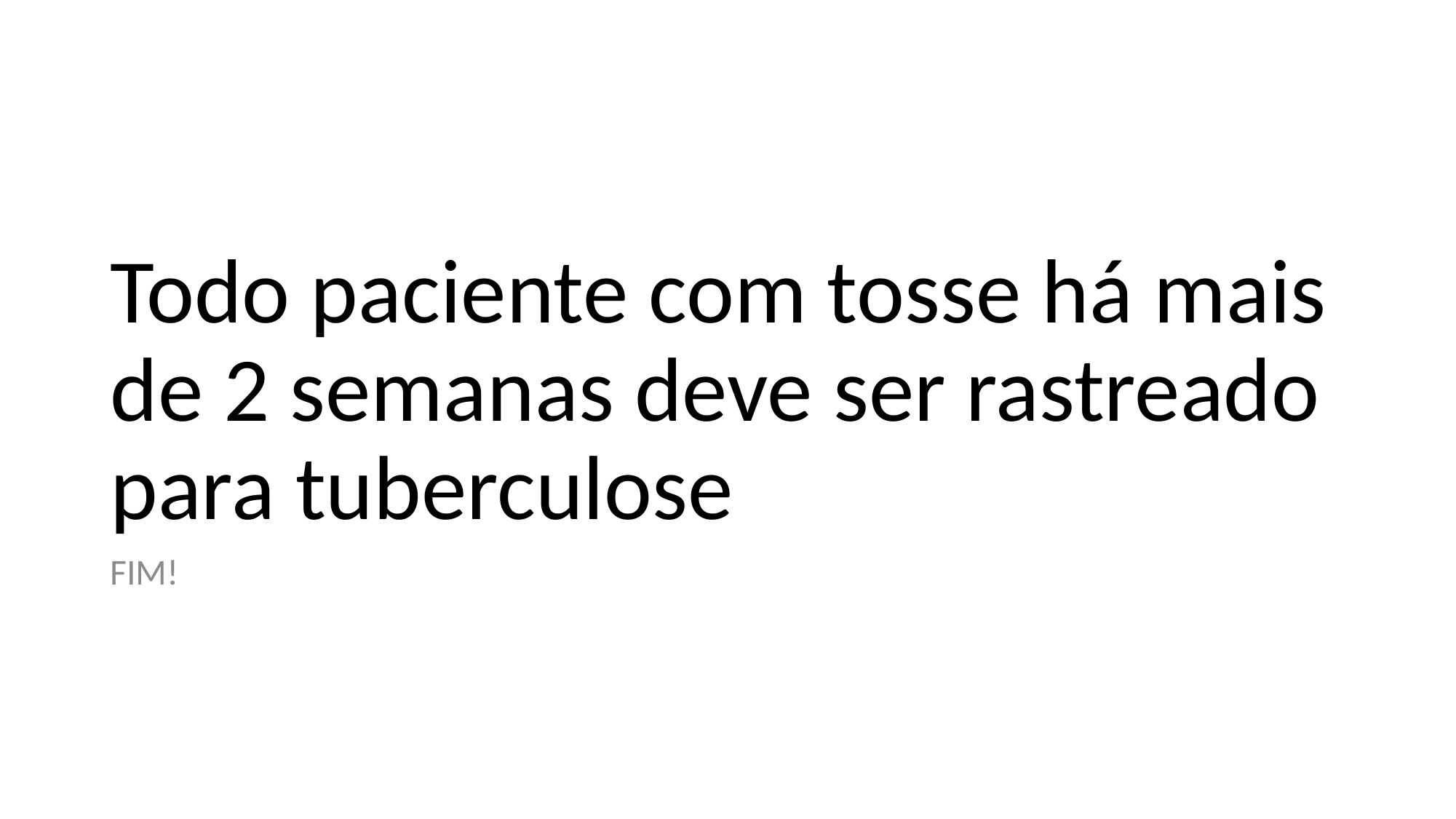

# Todo paciente com tosse há mais de 2 semanas deve ser rastreado para tuberculose
FIM!